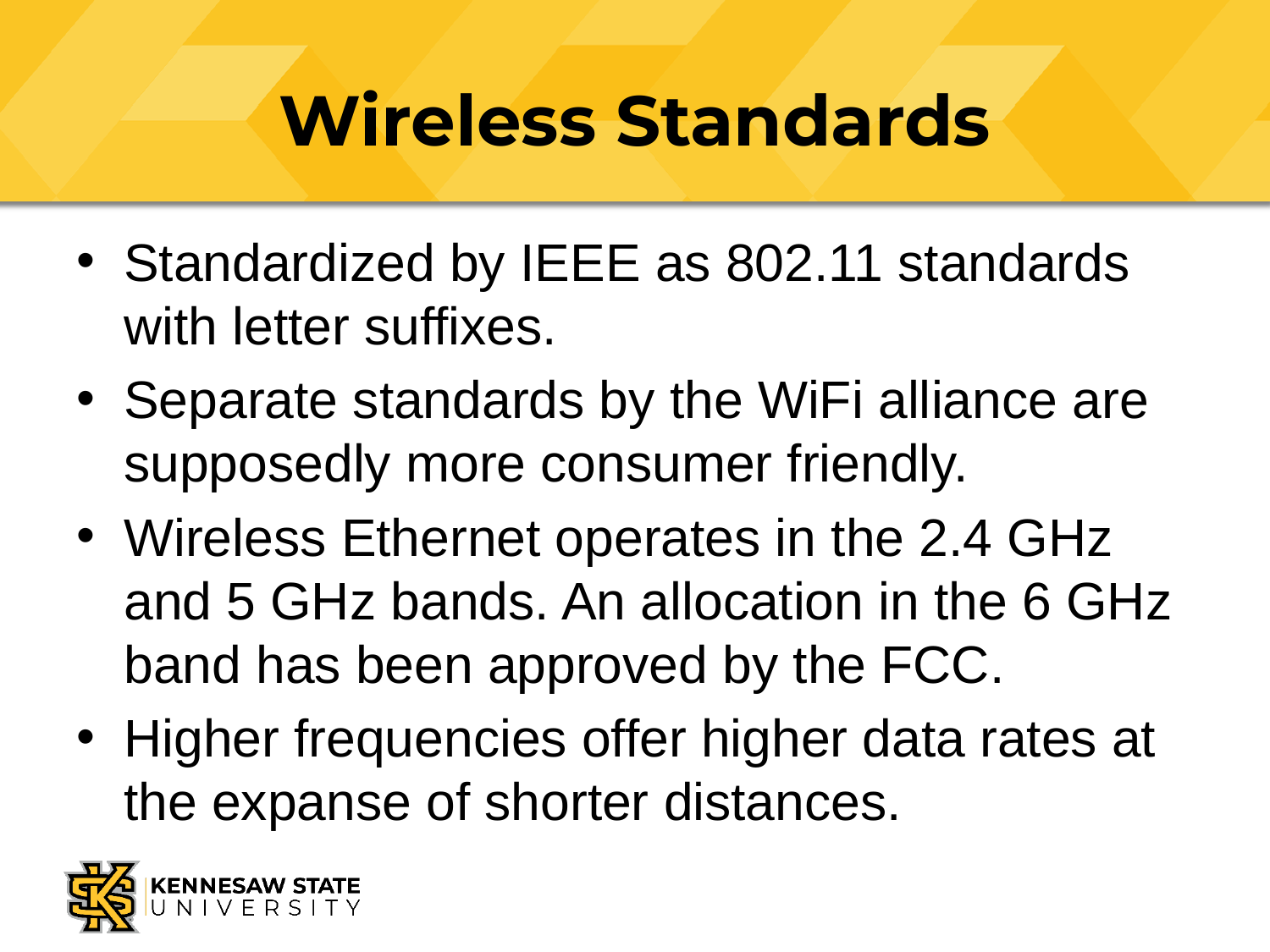

# Wireless Standards
Standardized by IEEE as 802.11 standards with letter suffixes.
Separate standards by the WiFi alliance are supposedly more consumer friendly.
Wireless Ethernet operates in the 2.4 GHz and 5 GHz bands. An allocation in the 6 GHz band has been approved by the FCC.
Higher frequencies offer higher data rates at the expanse of shorter distances.